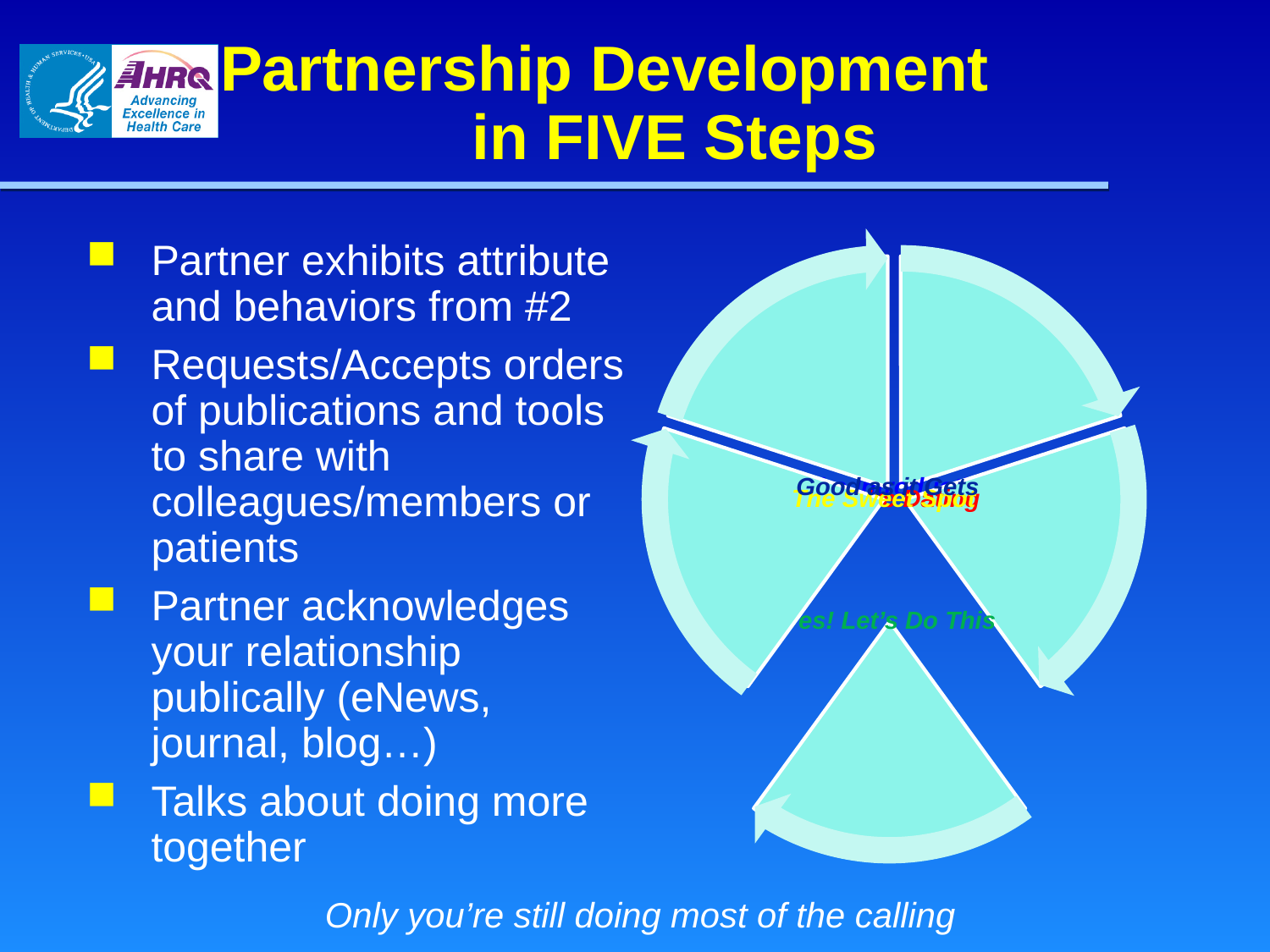

# Partnership Development         in FIVE Steps
The Introduction
We’re Dating
Yes! Let’s Do This
The Sweet Spot
Good as it Gets
Partner exhibits attribute and behaviors from #2
Requests/Accepts orders of publications and tools to share with colleagues/members or patients
Partner acknowledges your relationship publically (eNews, journal, blog…)
Talks about doing more together

Only you’re still doing most of the calling